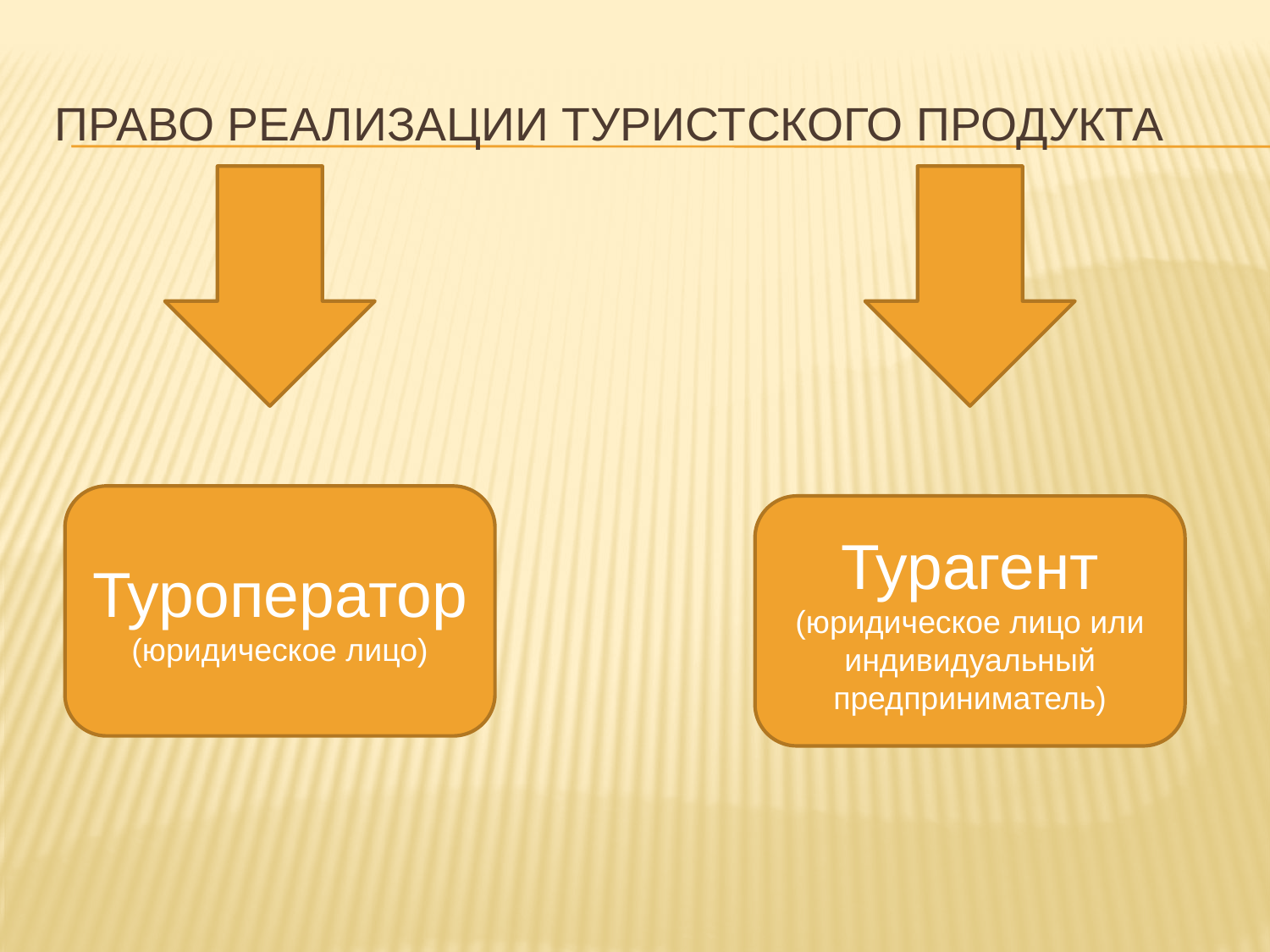

# Право реализации туристского продукта

Туроператор
(юридическое лицо)
Турагент
(юридическое лицо или индивидуальный предприниматель)